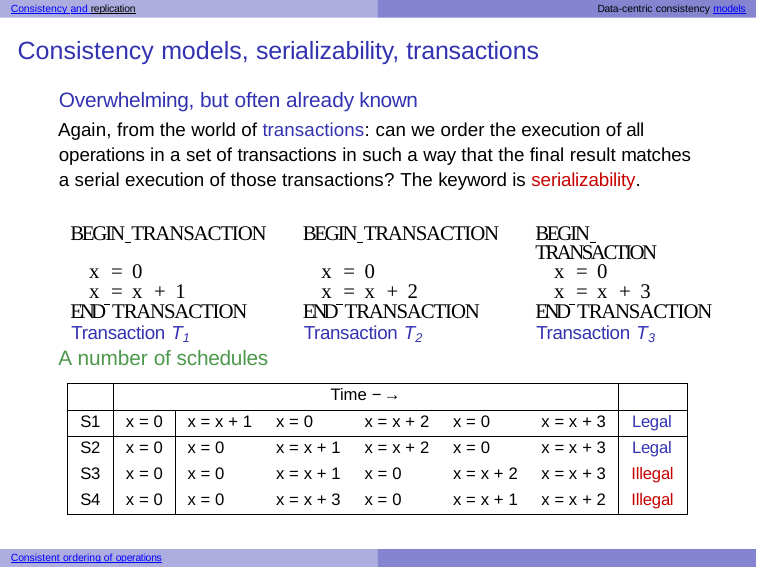

Consistency and replication	Data-centric consistency models
# Consistency models, serializability, transactions
Overwhelming, but often already known
Again, from the world of transactions: can we order the execution of all operations in a set of transactions in such a way that the final result matches a serial execution of those transactions? The keyword is serializability.
| BEGIN TRANSACTION | BEGIN TRANSACTION | BEGIN TRANSACTION |
| --- | --- | --- |
| x = 0 | x = 0 | x = 0 |
| x = x + 1 | x = x + 2 | x = x + 3 |
| END TRANSACTION | END TRANSACTION | END TRANSACTION |
| Transaction T1 | Transaction T2 | Transaction T3 |

A number of schedules
|  | Time −→ |  |  |  |  |  |  |
| --- | --- | --- | --- | --- | --- | --- | --- |
| S1 | x = 0 | x = x + 1 | x = 0 | x = x + 2 | x = 0 | x = x + 3 | Legal |
| S2 | x = 0 | x = 0 | x = x + 1 | x = x + 2 | x = 0 | x = x + 3 | Legal |
| S3 | x = 0 | x = 0 | x = x + 1 | x = 0 | x = x + 2 | x = x + 3 | Illegal |
| S4 | x = 0 | x = 0 | x = x + 3 | x = 0 | x = x + 1 | x = x + 2 | Illegal |

Consistent ordering of operations